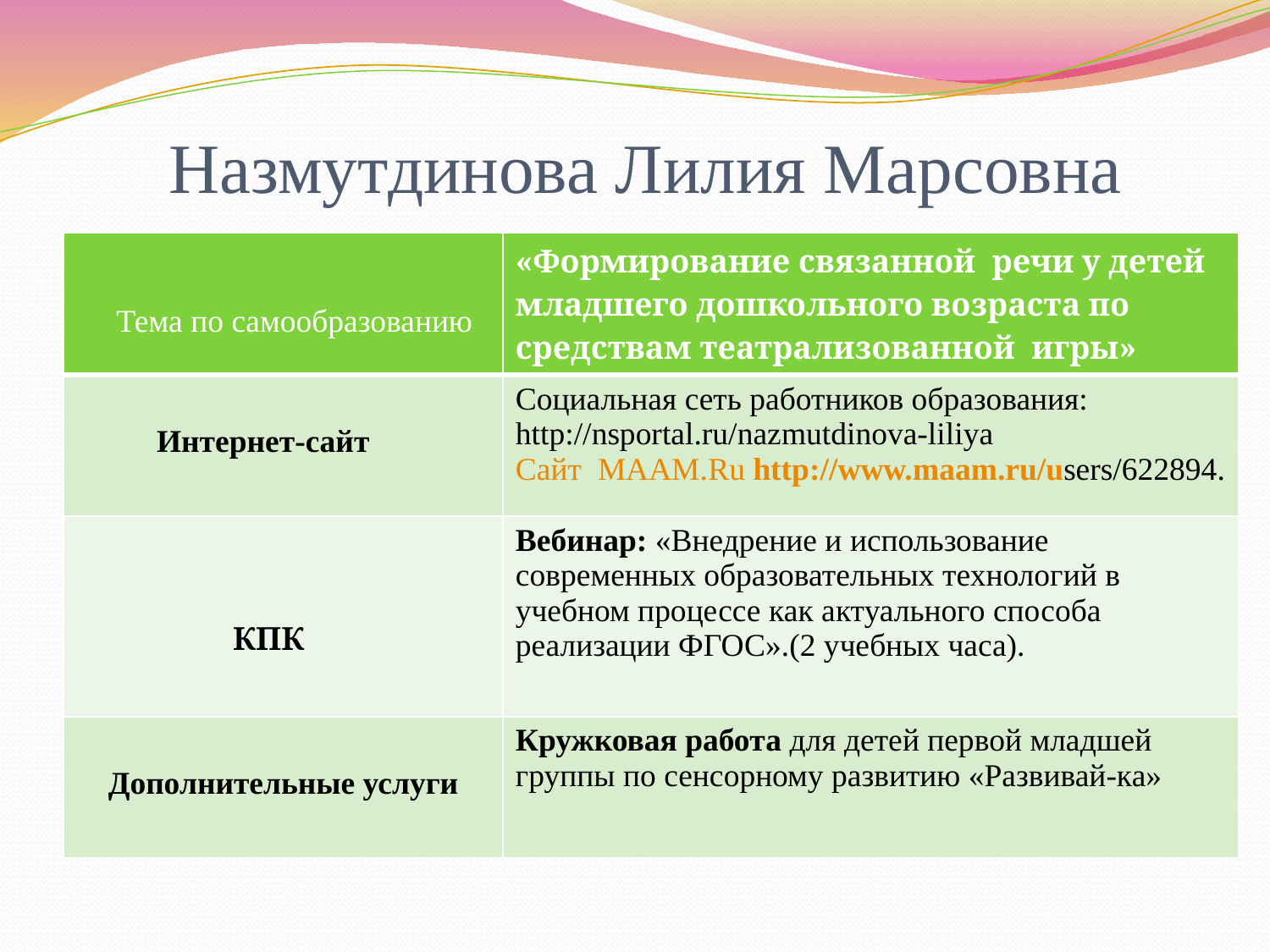

# Назмутдинова Лилия Марсовна
| Тема по самообразованию | «Формирование связанной речи у детей младшего дошкольного возраста по средствам театрализованной игры» |
| --- | --- |
| Интернет-сайт | Социальная сеть работников образования: http://nsportal.ru/nazmutdinova-liliya Сайт МААМ.Ru http://www.maam.ru/users/622894. |
| КПК | Вебинар: «Внедрение и использование современных образовательных технологий в учебном процессе как актуального способа реализации ФГОС».(2 учебных часа). |
| Дополнительные услуги | Кружковая работа для детей первой младшей группы по сенсорному развитию «Развивай-ка» |